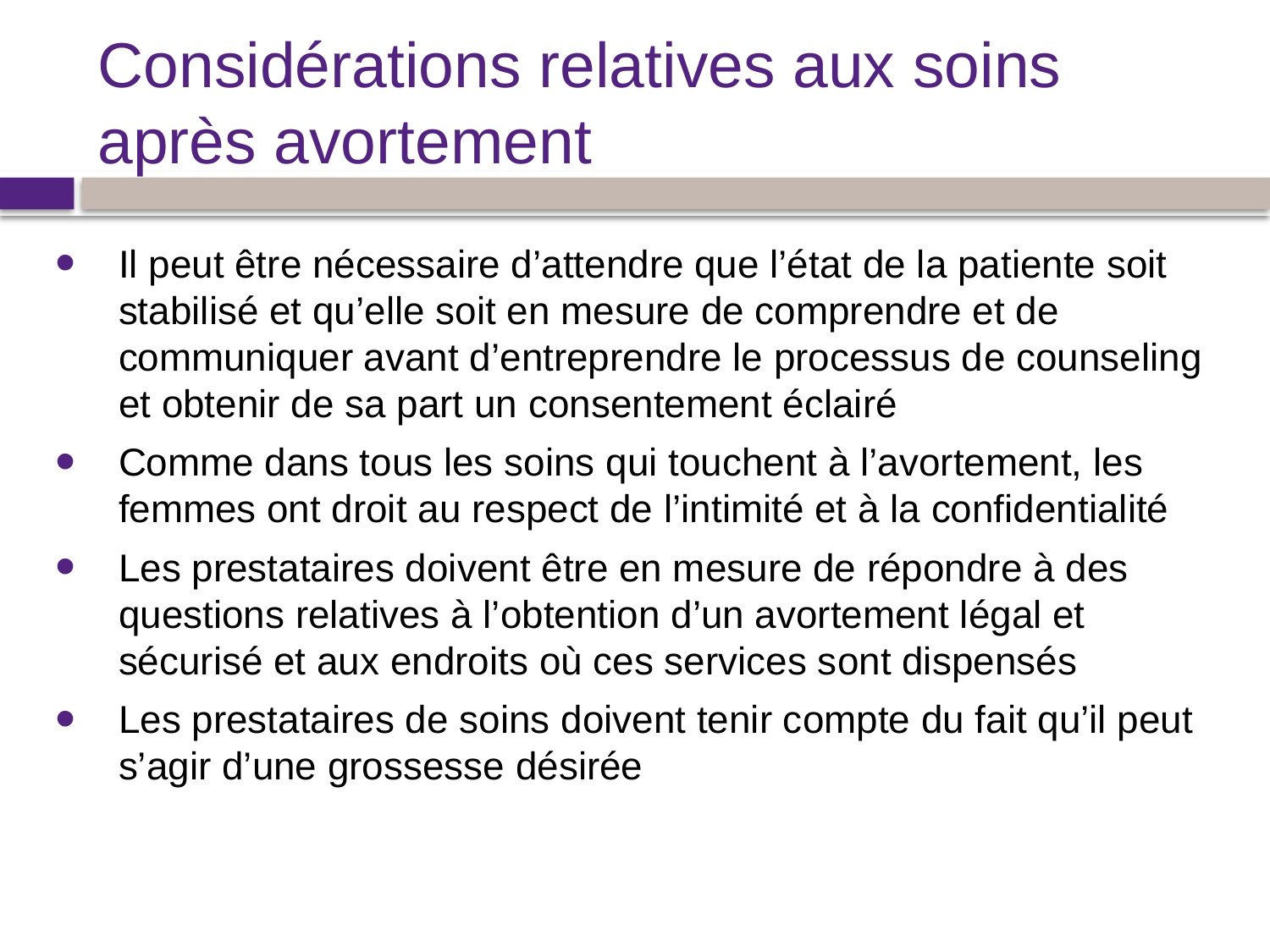

# Considérations relatives aux soins après avortement
Il peut être nécessaire d’attendre que l’état de la patiente soit stabilisé et qu’elle soit en mesure de comprendre et de communiquer avant d’entreprendre le processus de counseling et obtenir de sa part un consentement éclairé
Comme dans tous les soins qui touchent à l’avortement, les femmes ont droit au respect de l’intimité et à la confidentialité
Les prestataires doivent être en mesure de répondre à des questions relatives à l’obtention d’un avortement légal et sécurisé et aux endroits où ces services sont dispensés
Les prestataires de soins doivent tenir compte du fait qu’il peut s’agir d’une grossesse désirée